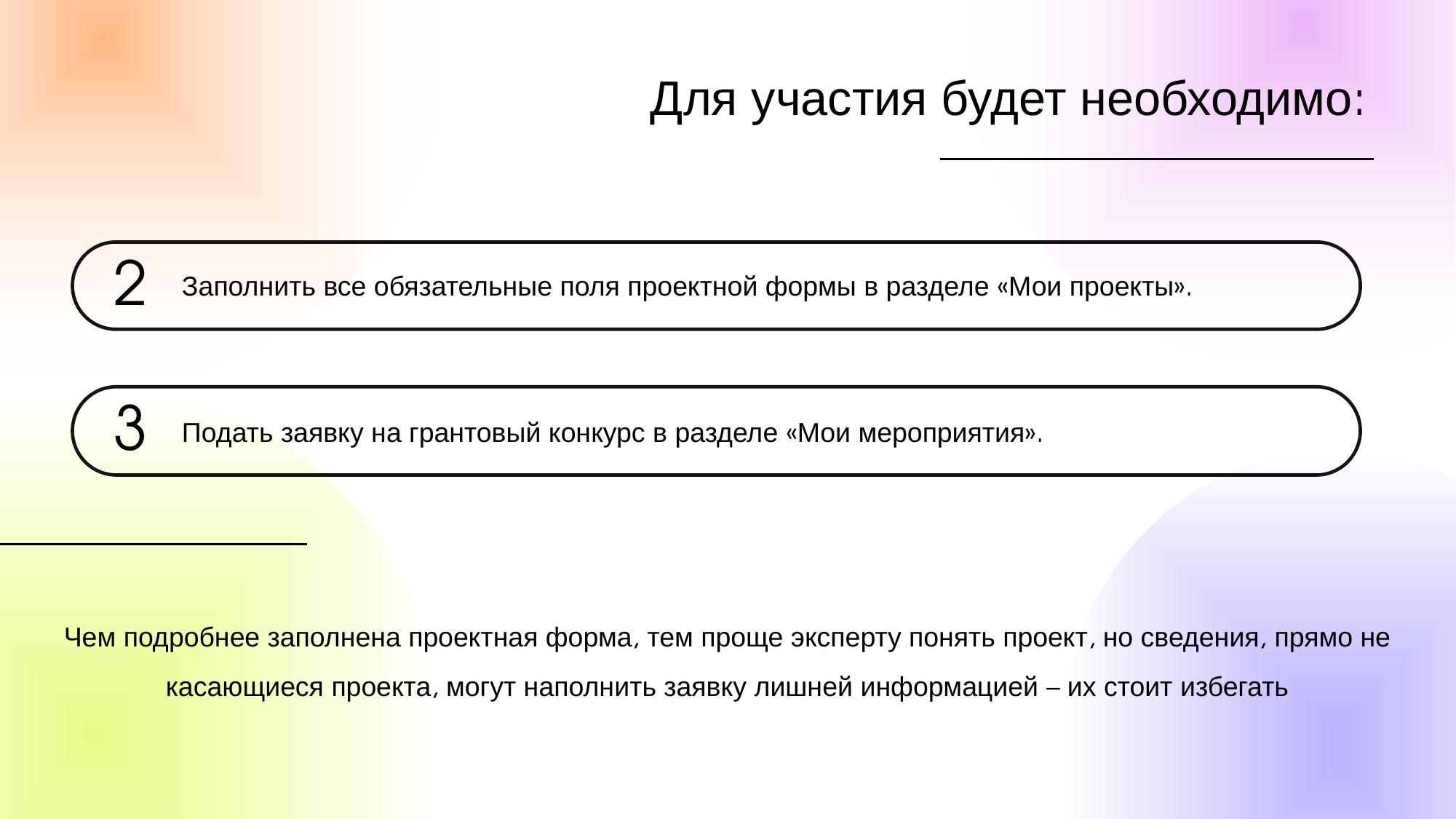

Для участия будет необходимо:
2

Заполнить все обязательные поля проектной формы в разделе «Мои проекты».
3

Подать заявку на грантовый конкурс в разделе «Мои мероприятия».

Чем подробнее заполнена проектная форма, тем проще эксперту понять проект, но сведения, прямо не касающиеся проекта, могут наполнить заявку лишней информацией – их стоит избегать